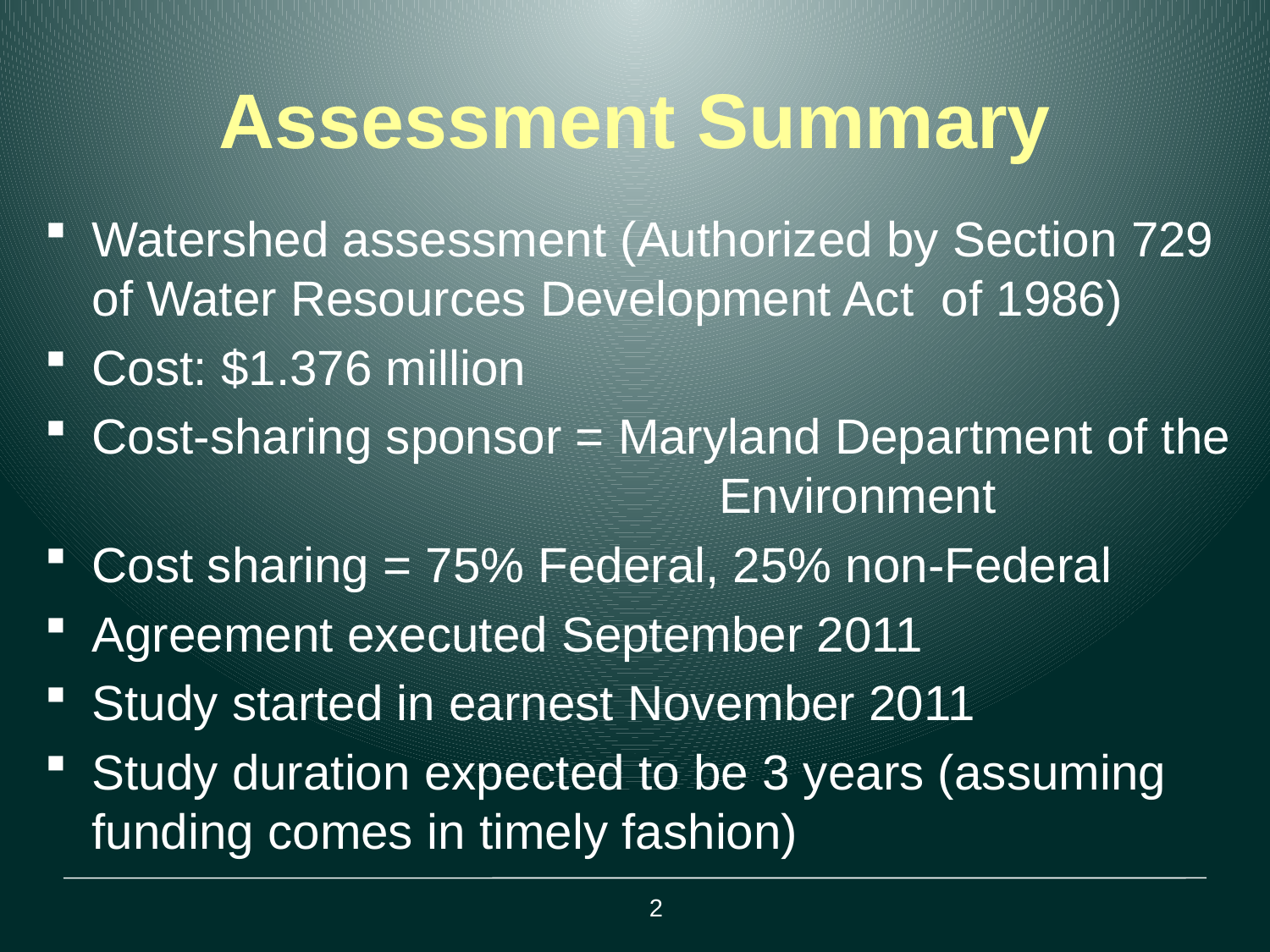

# Assessment Summary
Watershed assessment (Authorized by Section 729 of Water Resources Development Act  of 1986)
Cost: $1.376 million
Cost-sharing sponsor = Maryland Department of the 	Environment
Cost sharing = 75% Federal, 25% non-Federal
Agreement executed September 2011
Study started in earnest November 2011
Study duration expected to be 3 years (assuming funding comes in timely fashion)

2